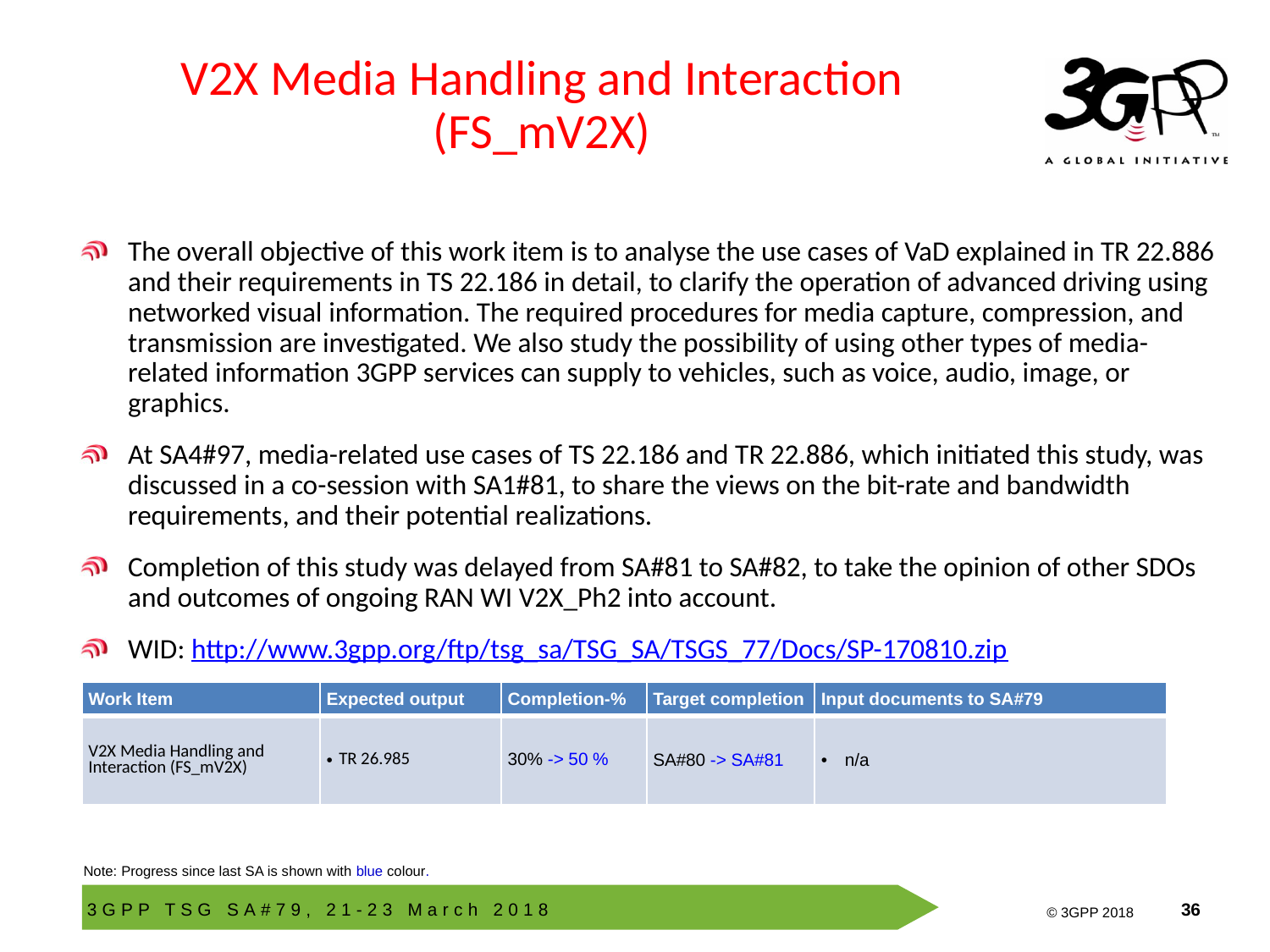

# V2X Media Handling and Interaction (FS_mV2X)
The overall objective of this work item is to analyse the use cases of VaD explained in TR 22.886 and their requirements in TS 22.186 in detail, to clarify the operation of advanced driving using networked visual information. The required procedures for media capture, compression, and transmission are investigated. We also study the possibility of using other types of media-related information 3GPP services can supply to vehicles, such as voice, audio, image, or graphics.
At SA4#97, media-related use cases of TS 22.186 and TR 22.886, which initiated this study, was discussed in a co-session with SA1#81, to share the views on the bit-rate and bandwidth requirements, and their potential realizations.
Completion of this study was delayed from SA#81 to SA#82, to take the opinion of other SDOs and outcomes of ongoing RAN WI V2X_Ph2 into account.
WID: http://www.3gpp.org/ftp/tsg_sa/TSG_SA/TSGS_77/Docs/SP-170810.zip
| Work Item | Expected output | Completion-% | Target completion | Input documents to SA#79 |
| --- | --- | --- | --- | --- |
| V2X Media Handling and Interaction (FS\_mV2X) | TR 26.985 | 30% -> 50 % | SA#80 -> SA#81 | n/a |
Note: Progress since last SA is shown with blue colour.